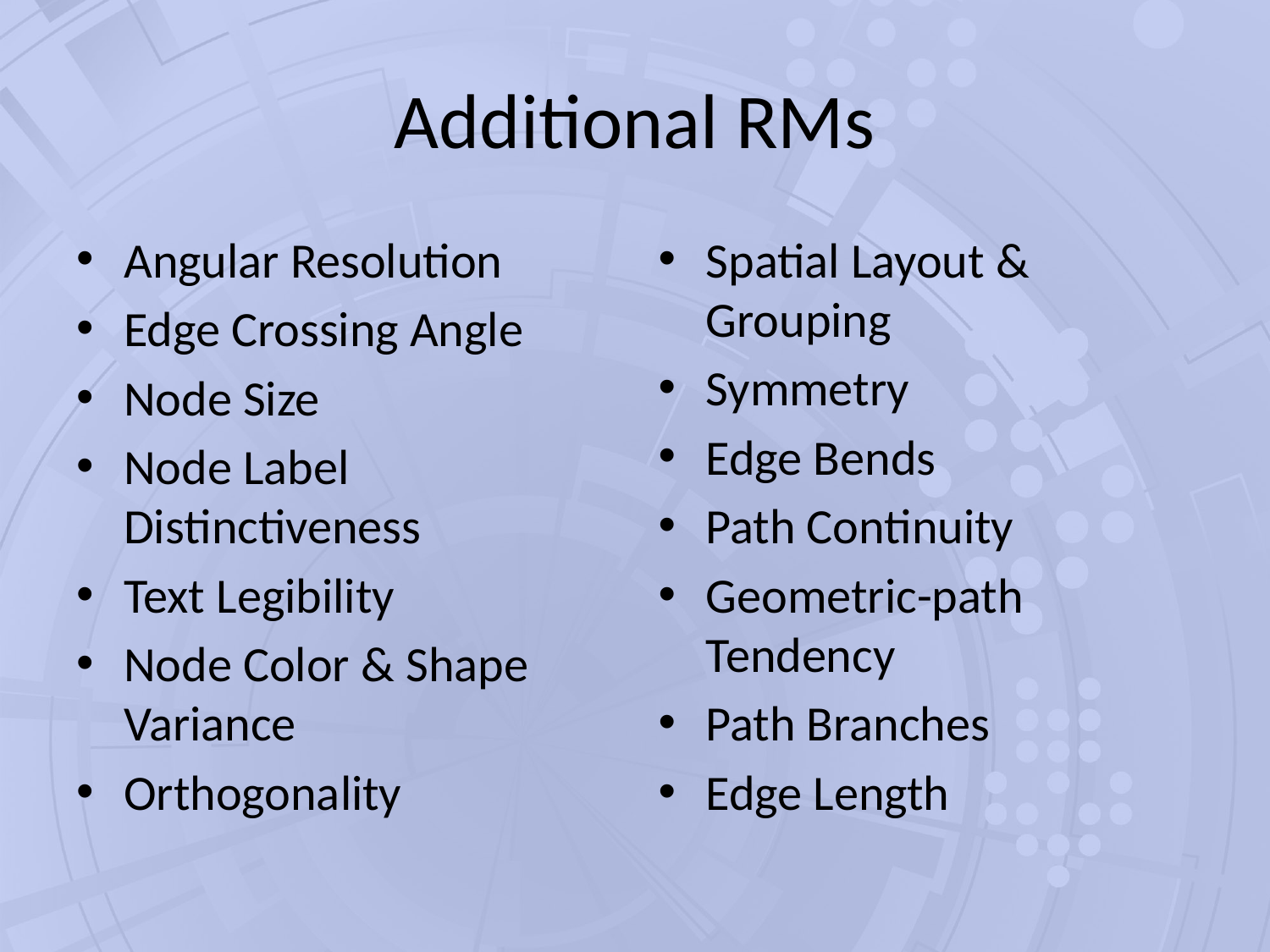

# Additional RMs
Angular Resolution
Edge Crossing Angle
Node Size
Node Label Distinctiveness
Text Legibility
Node Color & Shape Variance
Orthogonality

Spatial Layout & Grouping
Symmetry
Edge Bends
Path Continuity
Geometric-path Tendency
Path Branches
Edge Length